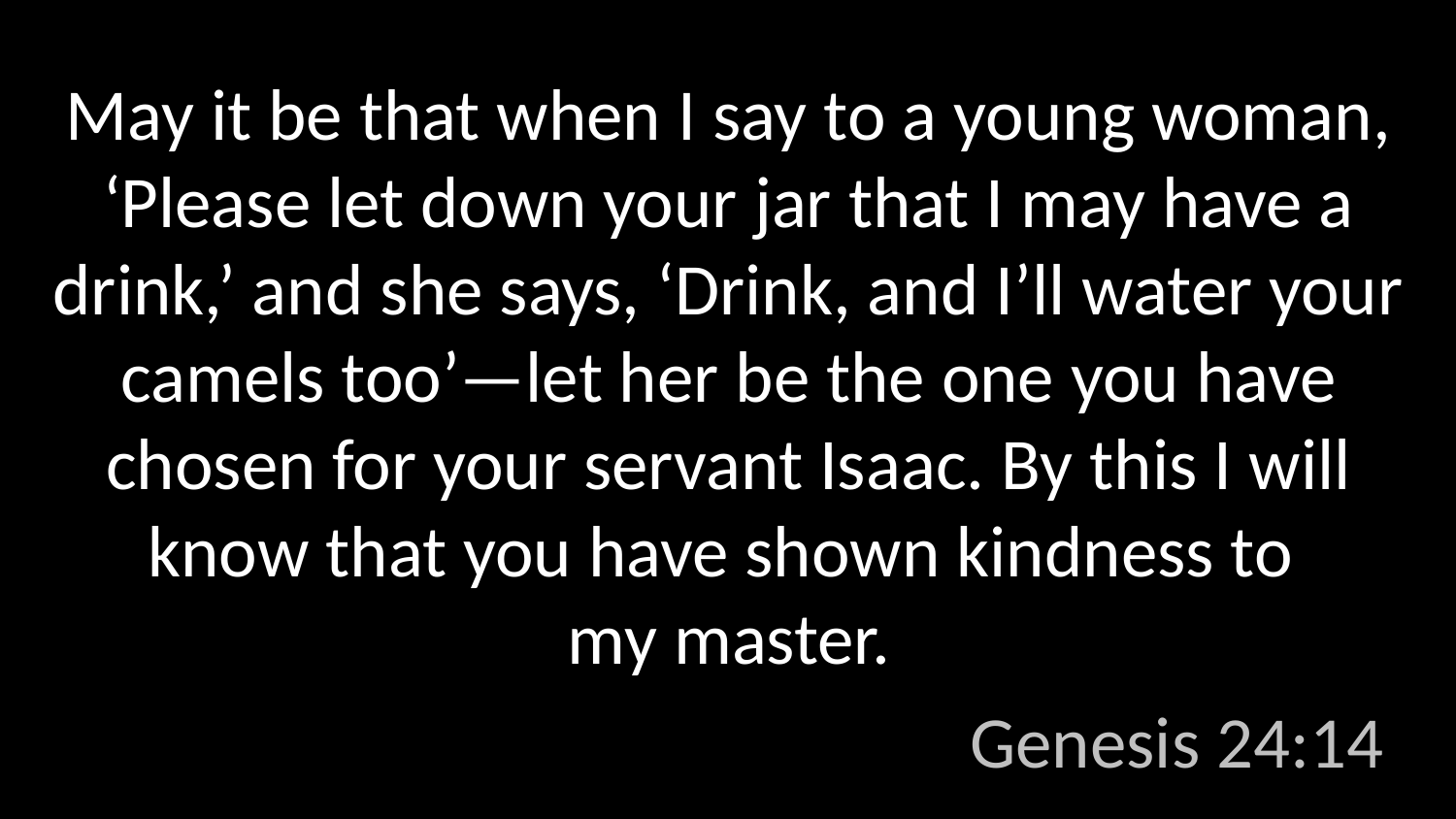

May it be that when I say to a young woman, ‘Please let down your jar that I may have a drink,’ and she says, ‘Drink, and I’ll water your camels too’—let her be the one you have chosen for your servant Isaac. By this I will know that you have shown kindness to
my master.
Genesis 24:14